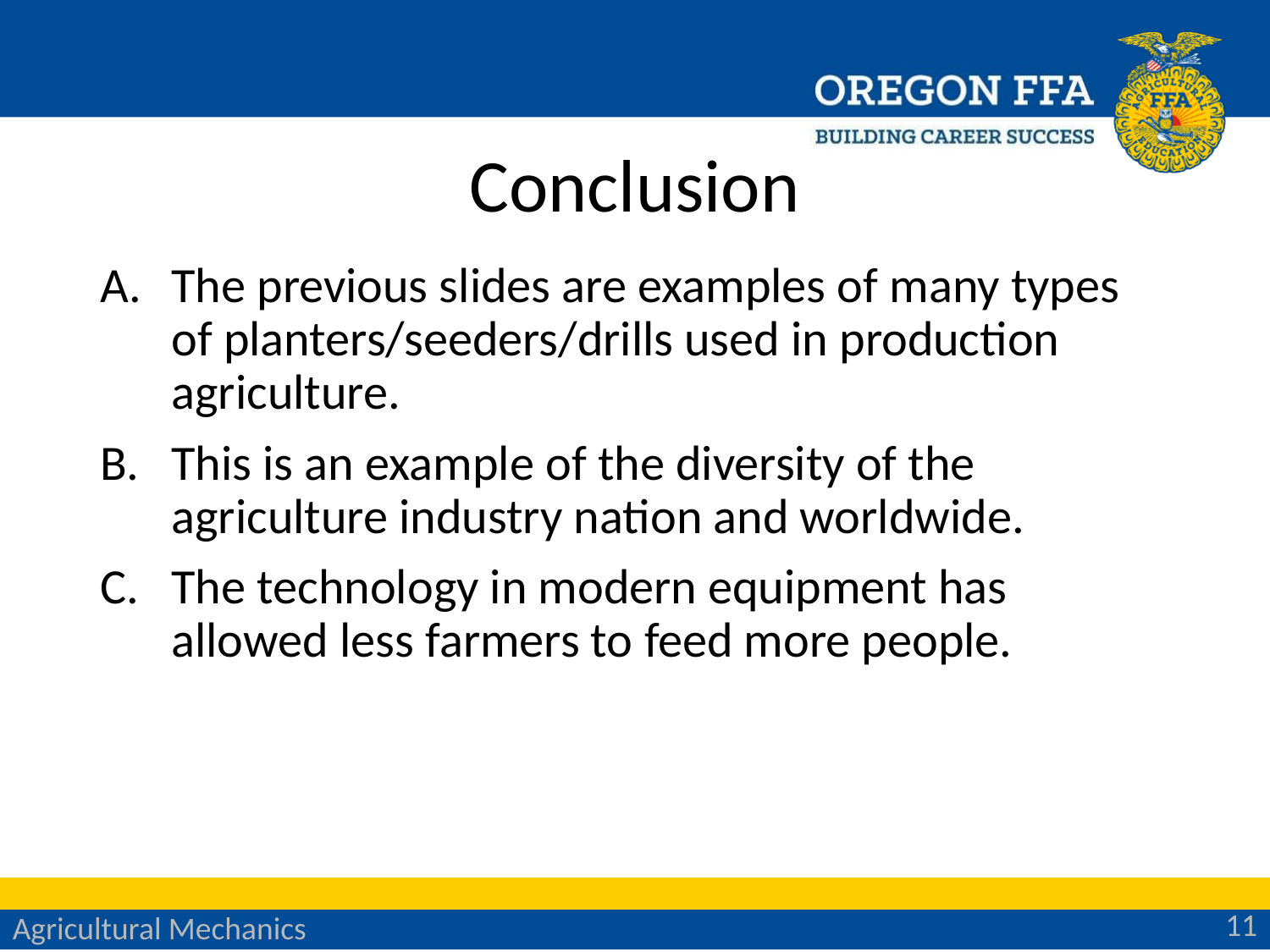

# Conclusion
The previous slides are examples of many types of planters/seeders/drills used in production agriculture.
This is an example of the diversity of the agriculture industry nation and worldwide.
The technology in modern equipment has allowed less farmers to feed more people.
11
Agricultural Mechanics